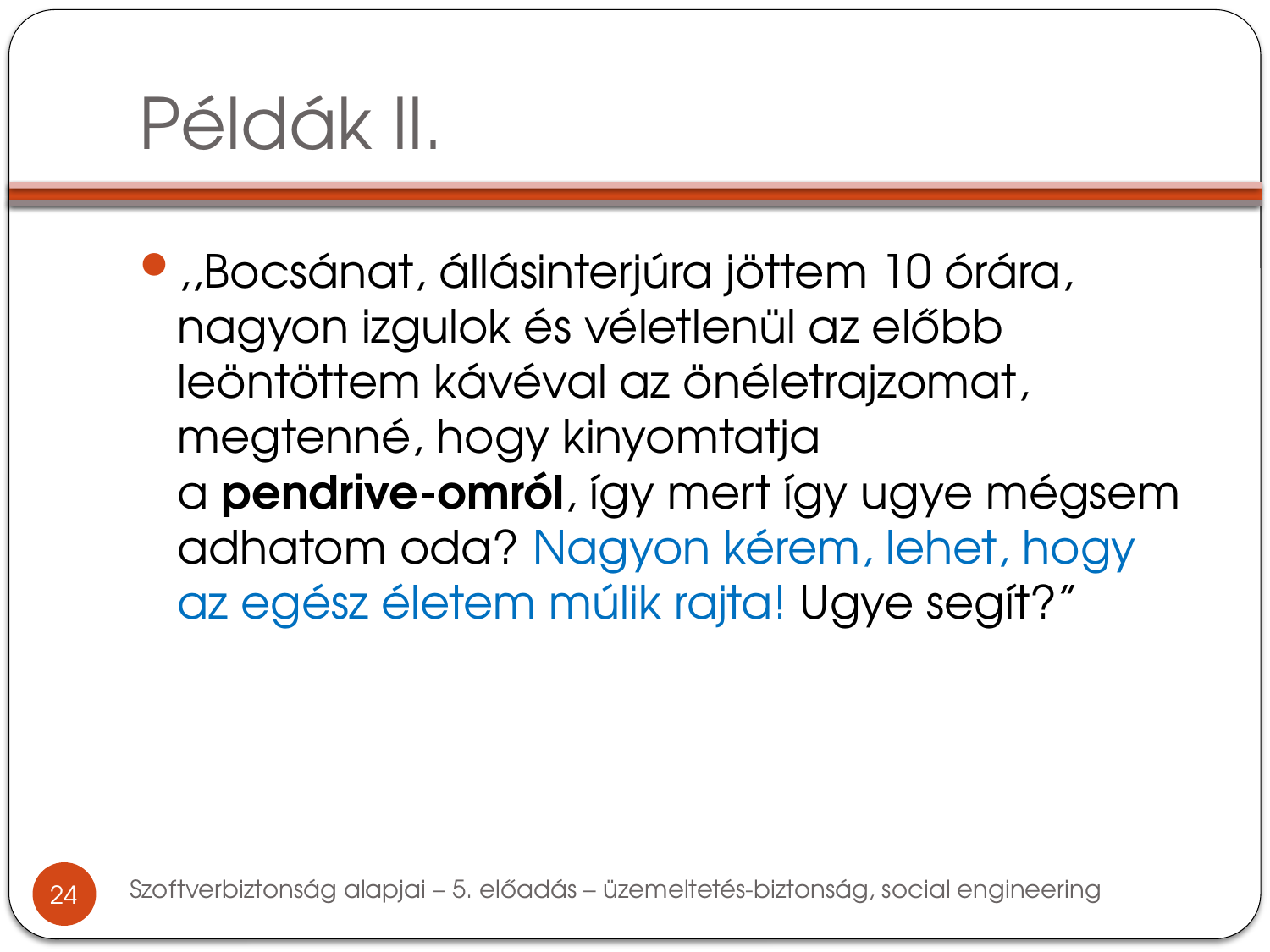

# Példák II.
,,Bocsánat, állásinterjúra jöttem 10 órára, nagyon izgulok és véletlenül az előbb leöntöttem kávéval az önéletrajzomat, megtenné, hogy kinyomtatja
a pendrive-omról, így mert így ugye mégsem adhatom oda? Nagyon kérem, lehet, hogy az egész életem múlik rajta! Ugye segít?”

Szoftverbiztonság alapjai – 5. előadás – üzemeltetés-biztonság, social engineering
24